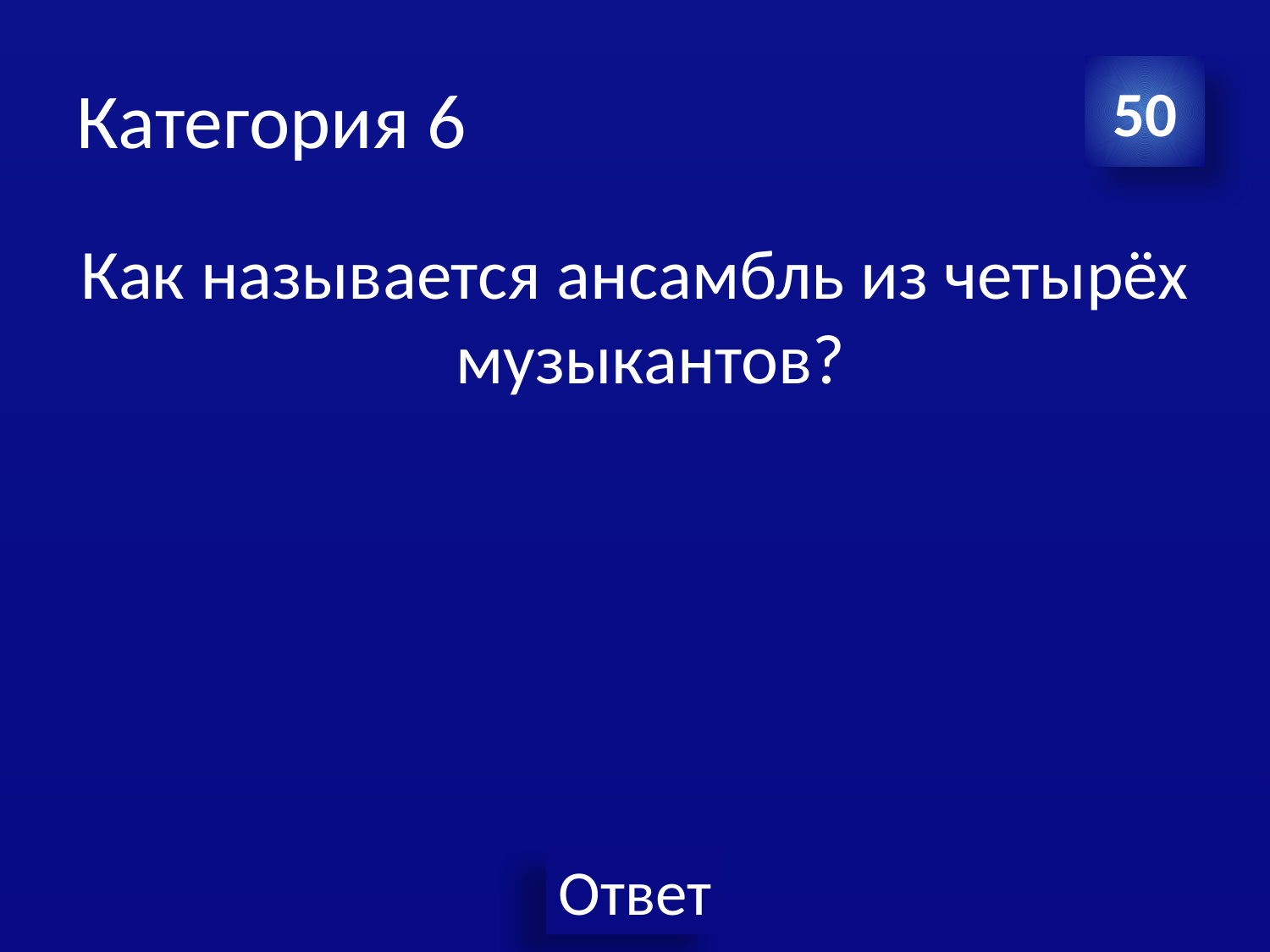

# Категория 6
50
Как называется ансамбль из четырёх музыкантов?